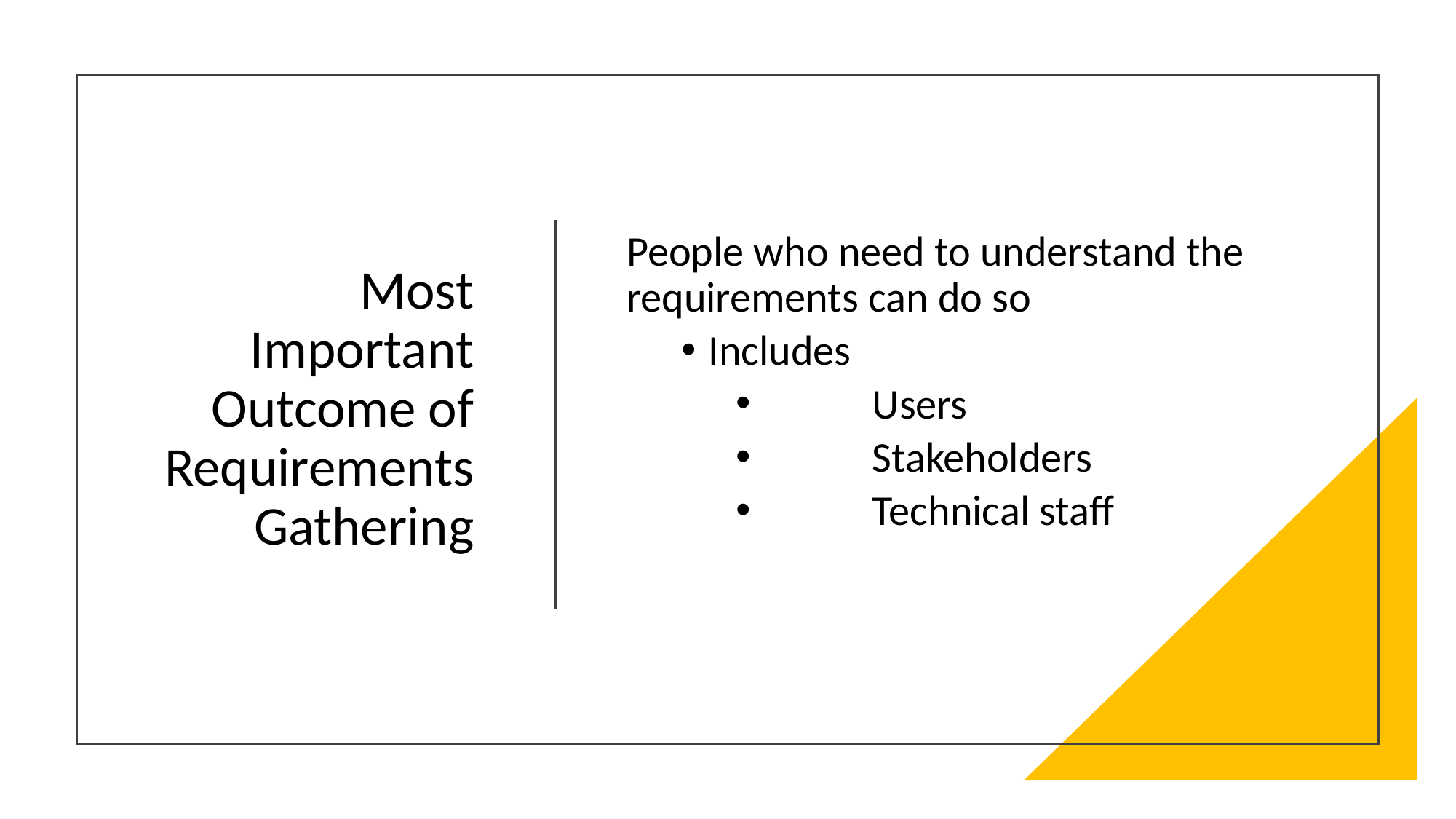

People who need to understand the requirements can do so
Includes
	Users
	Stakeholders
	Technical staff

# Most Important Outcome of Requirements Gathering